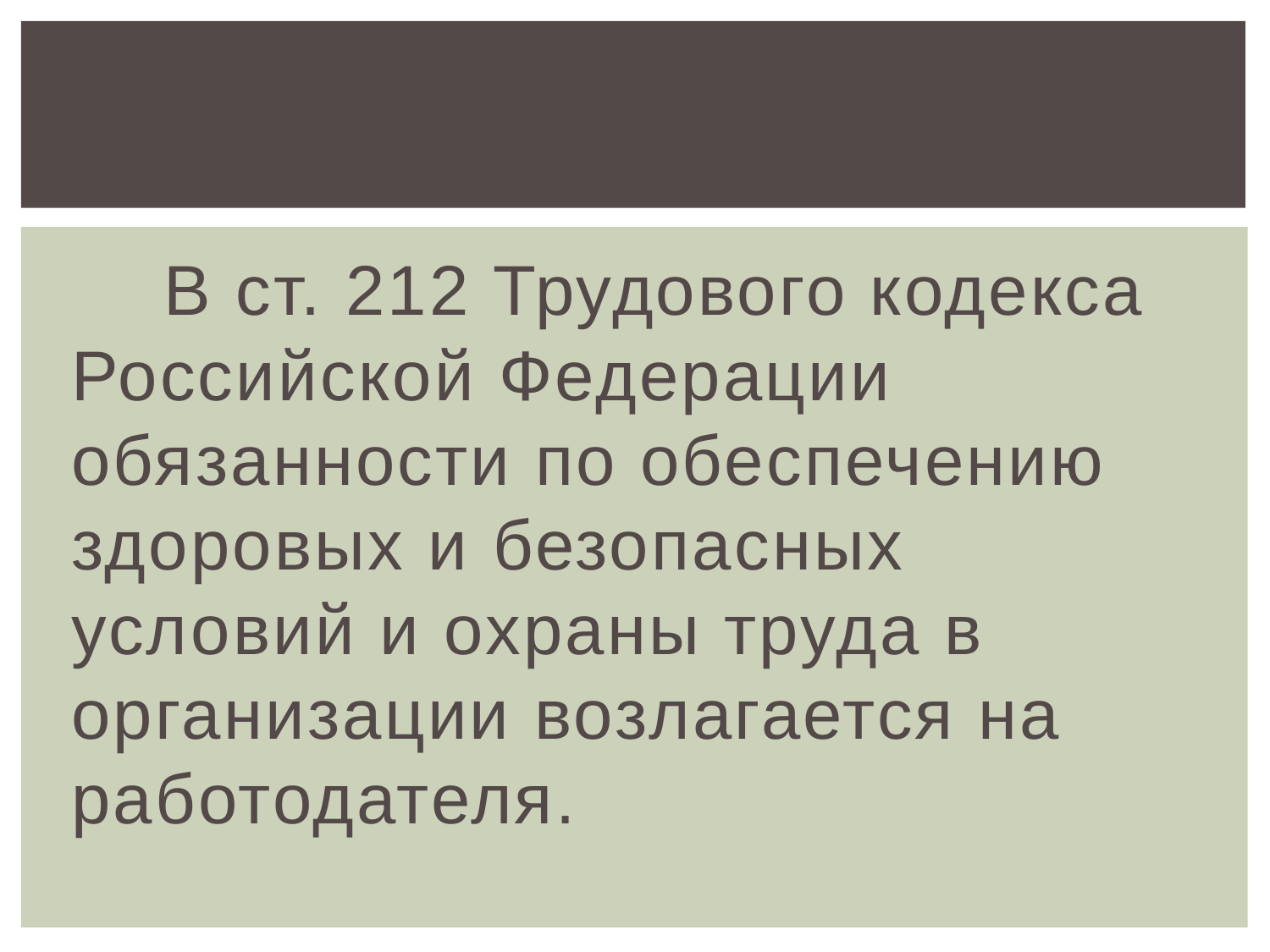

В ст. 212 Трудового кодекса Российской Федерации обязанности по обеспечению здоровых и безопасных условий и охраны труда в организации возлагается на работодателя.